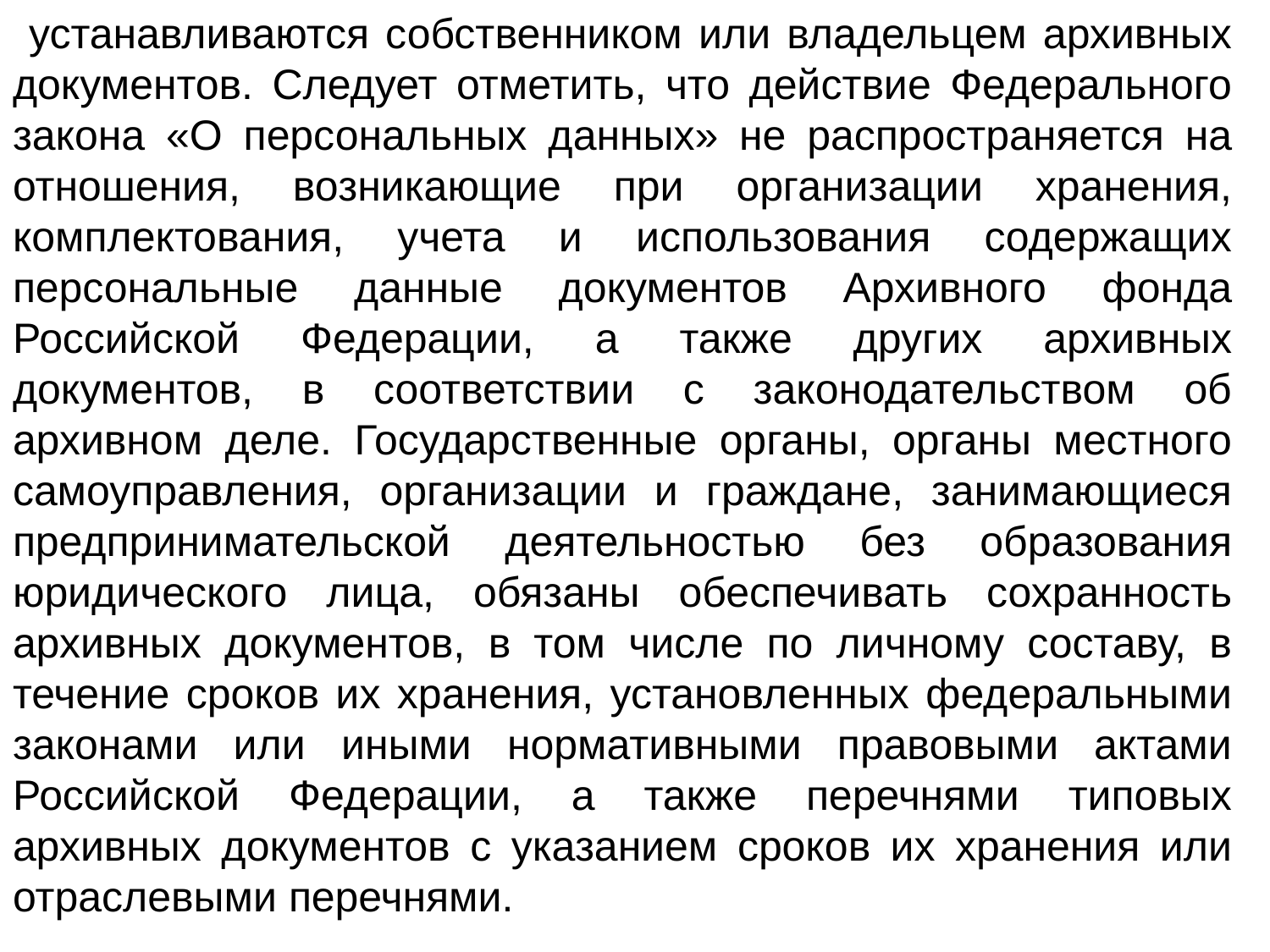

устанавливаются собственником или владельцем архивных документов. Следует отметить, что действие Федерального закона «О персональных данных» не распространяется на отношения, возникающие при организации хранения, комплектования, учета и использования содержащих персональные данные документов Архивного фонда Российской Федерации, а также других архивных документов, в соответствии с законодательством об архивном деле. Государственные органы, органы местного самоуправления, организации и граждане, занимающиеся предпринимательской деятельностью без образования юридического лица, обязаны обеспечивать сохранность архивных документов, в том числе по личному составу, в течение сроков их хранения, установленных федеральными законами или иными нормативными правовыми актами Российской Федерации, а также перечнями типовых архивных документов с указанием сроков их хранения или отраслевыми перечнями.